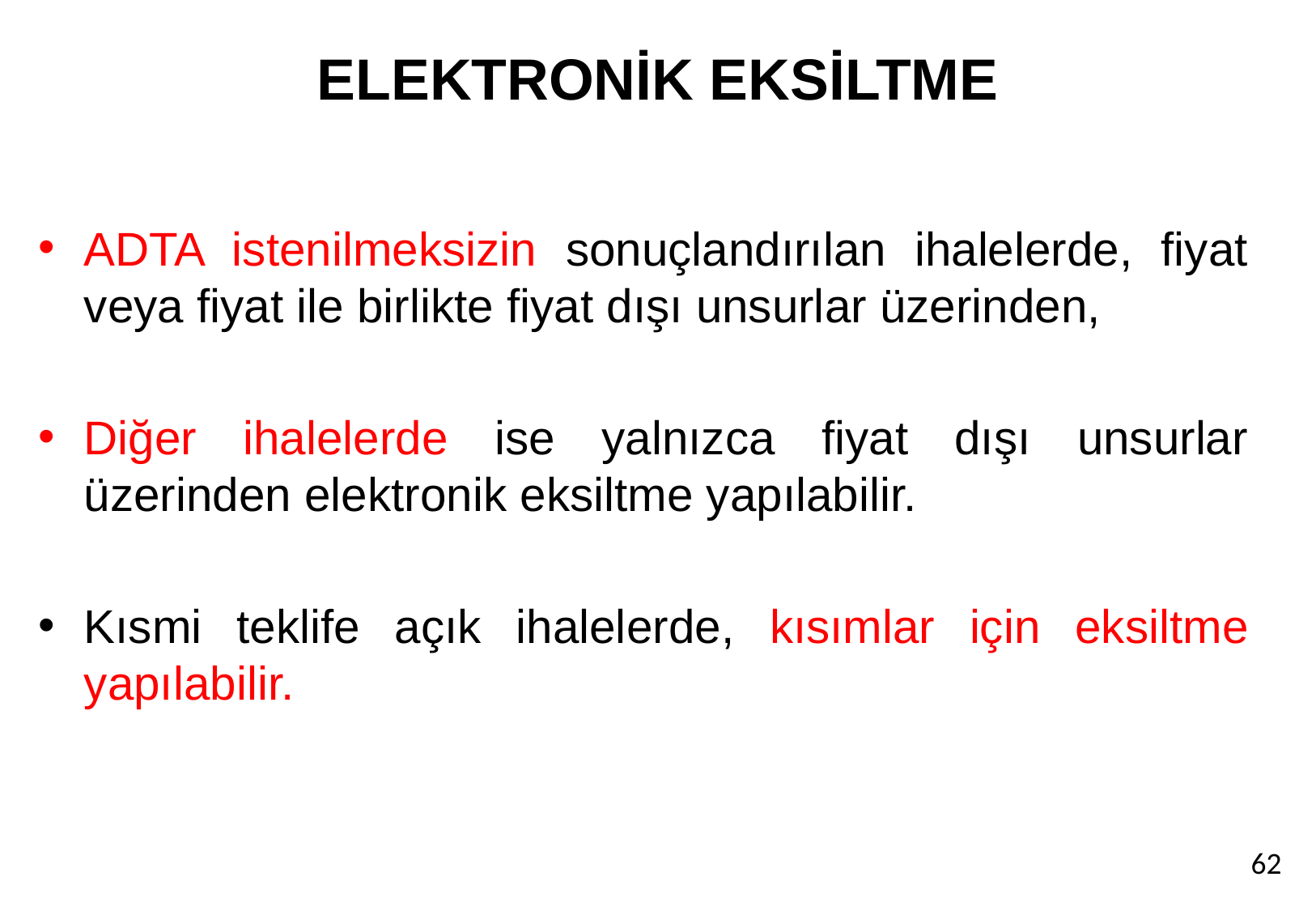

# ELEKTRONİK EKSİLTME
ADTA istenilmeksizin sonuçlandırılan ihalelerde, fiyat veya fiyat ile birlikte fiyat dışı unsurlar üzerinden,

Diğer ihalelerde ise yalnızca fiyat dışı unsurlar üzerinden elektronik eksiltme yapılabilir.

Kısmi teklife açık ihalelerde, kısımlar için eksiltme yapılabilir.

62